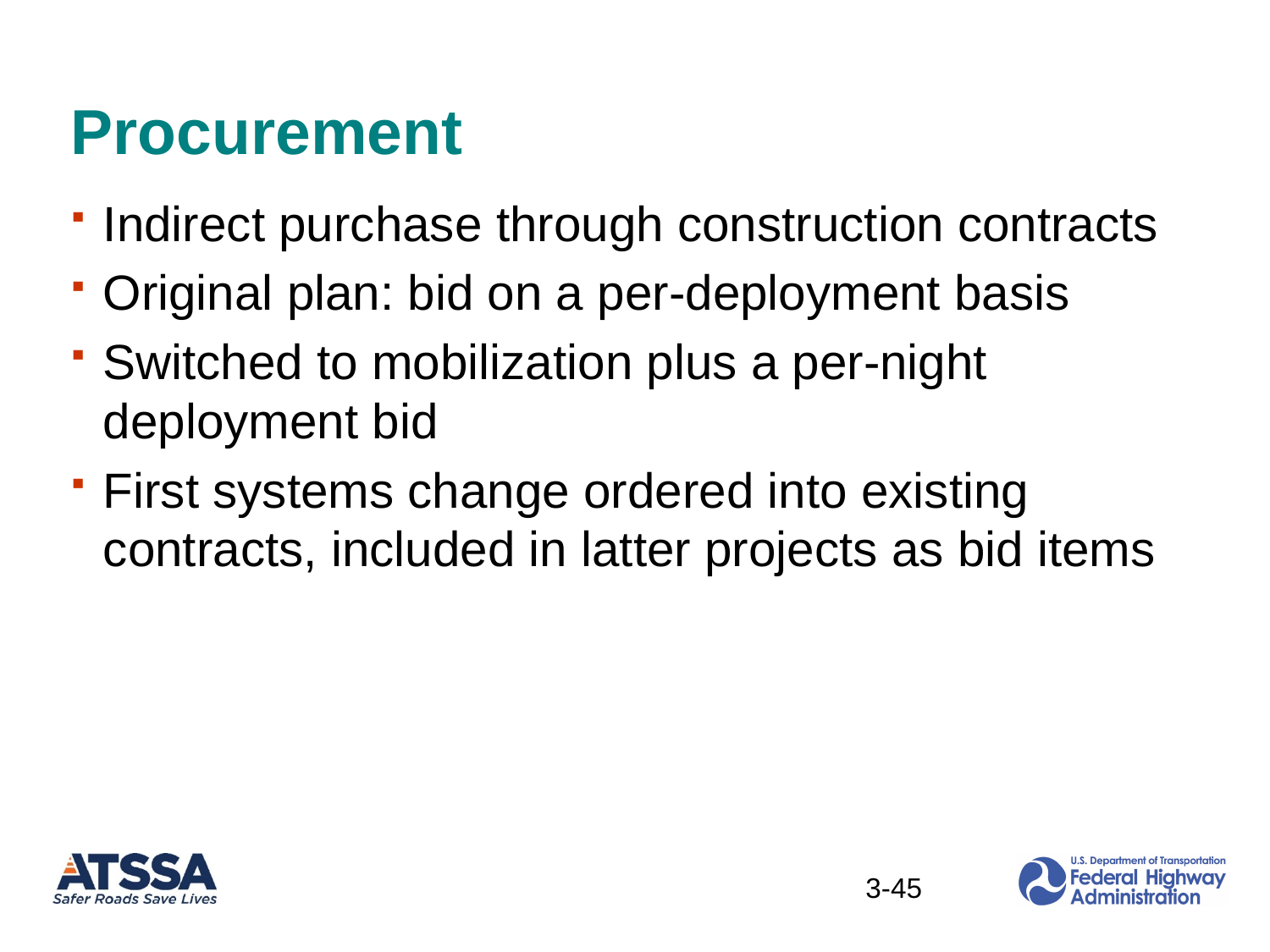

# Procurement

Indirect purchase through construction contracts
Original plan: bid on a per-deployment basis
Switched to mobilization plus a per-night deployment bid
First systems change ordered into existing contracts, included in latter projects as bid items